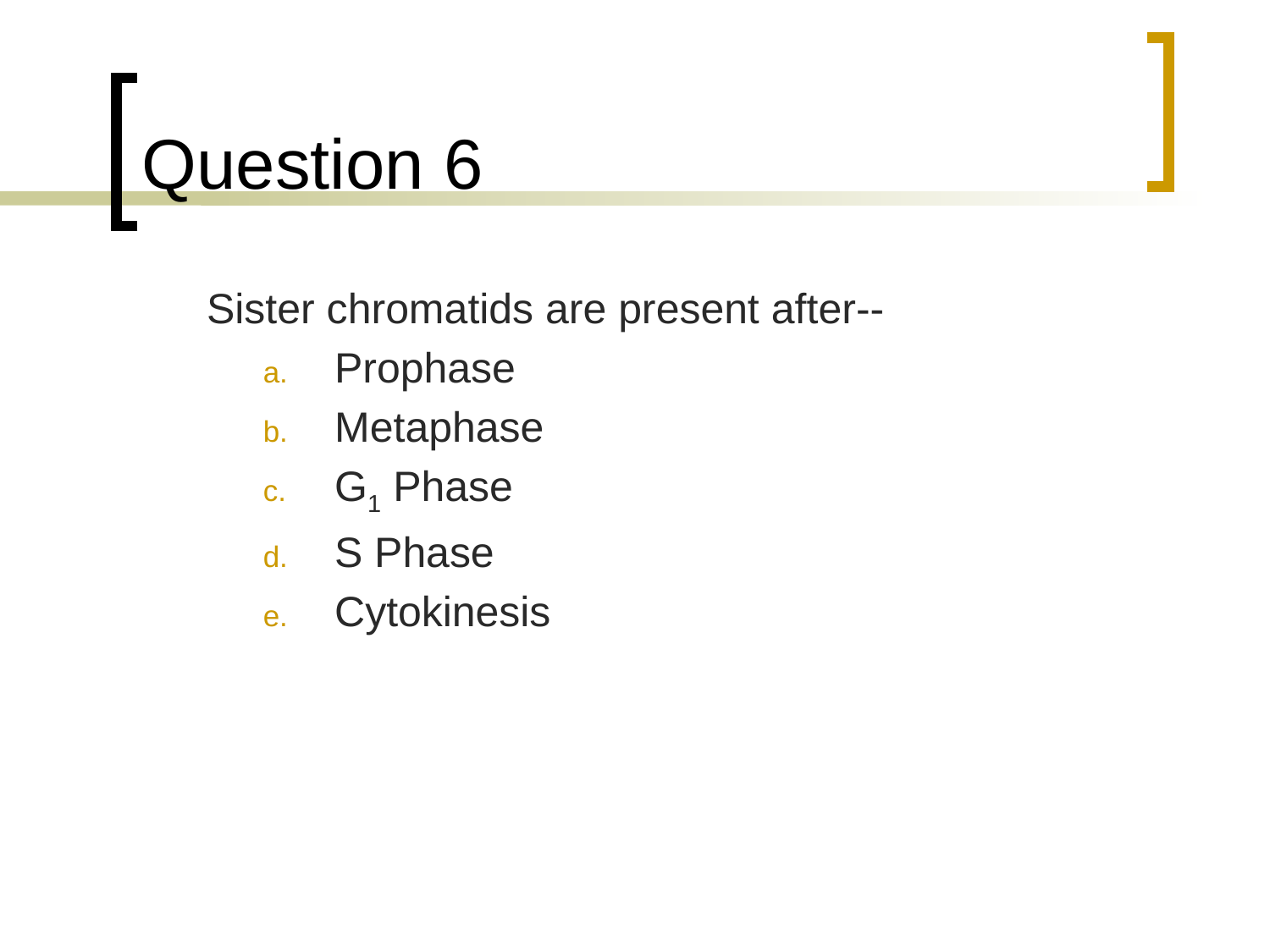

# Question 6
	Sister chromatids are present after--
Prophase
Metaphase
G1 Phase
S Phase
Cytokinesis